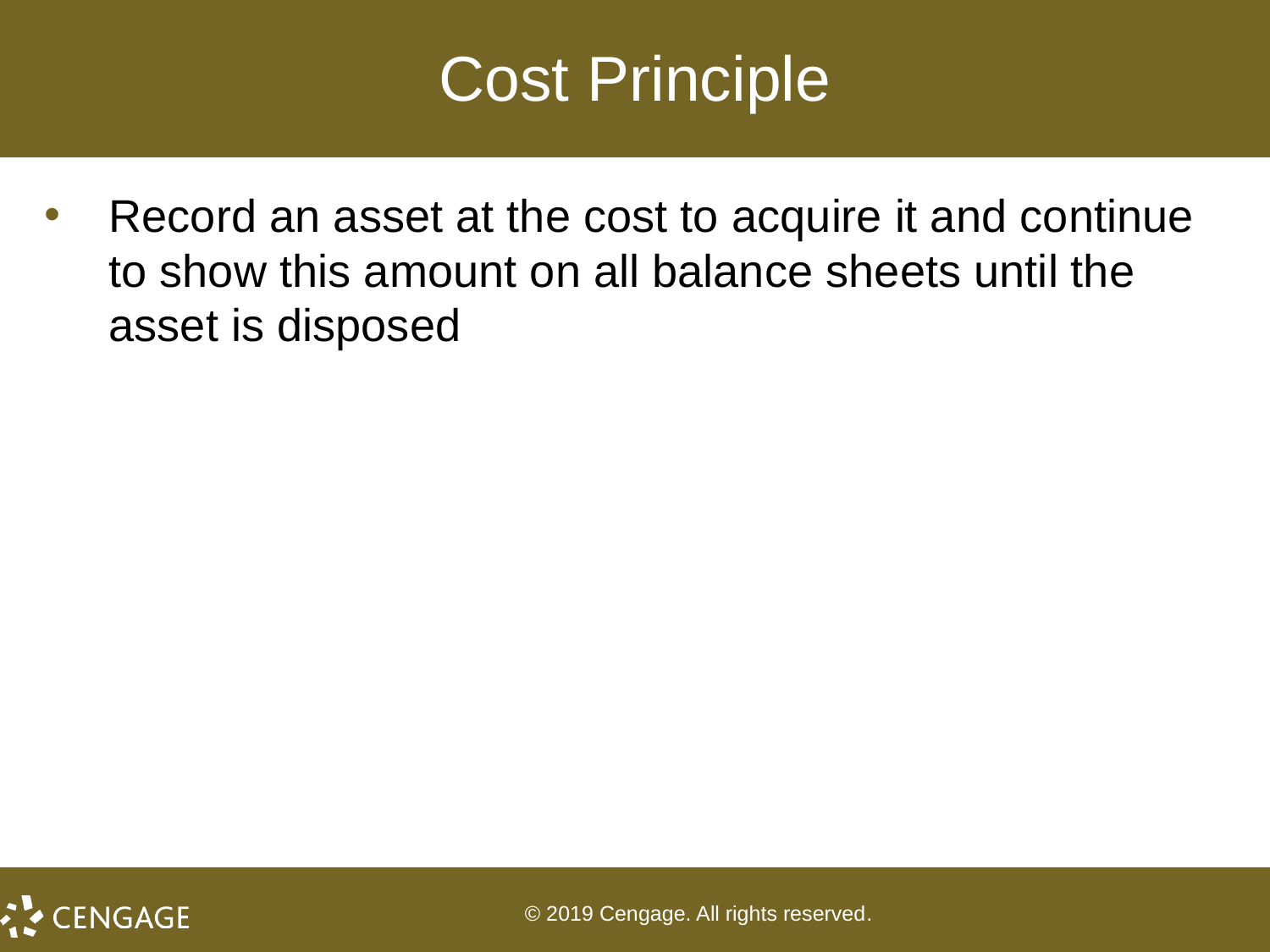

# Cost Principle
Record an asset at the cost to acquire it and continue to show this amount on all balance sheets until the asset is disposed